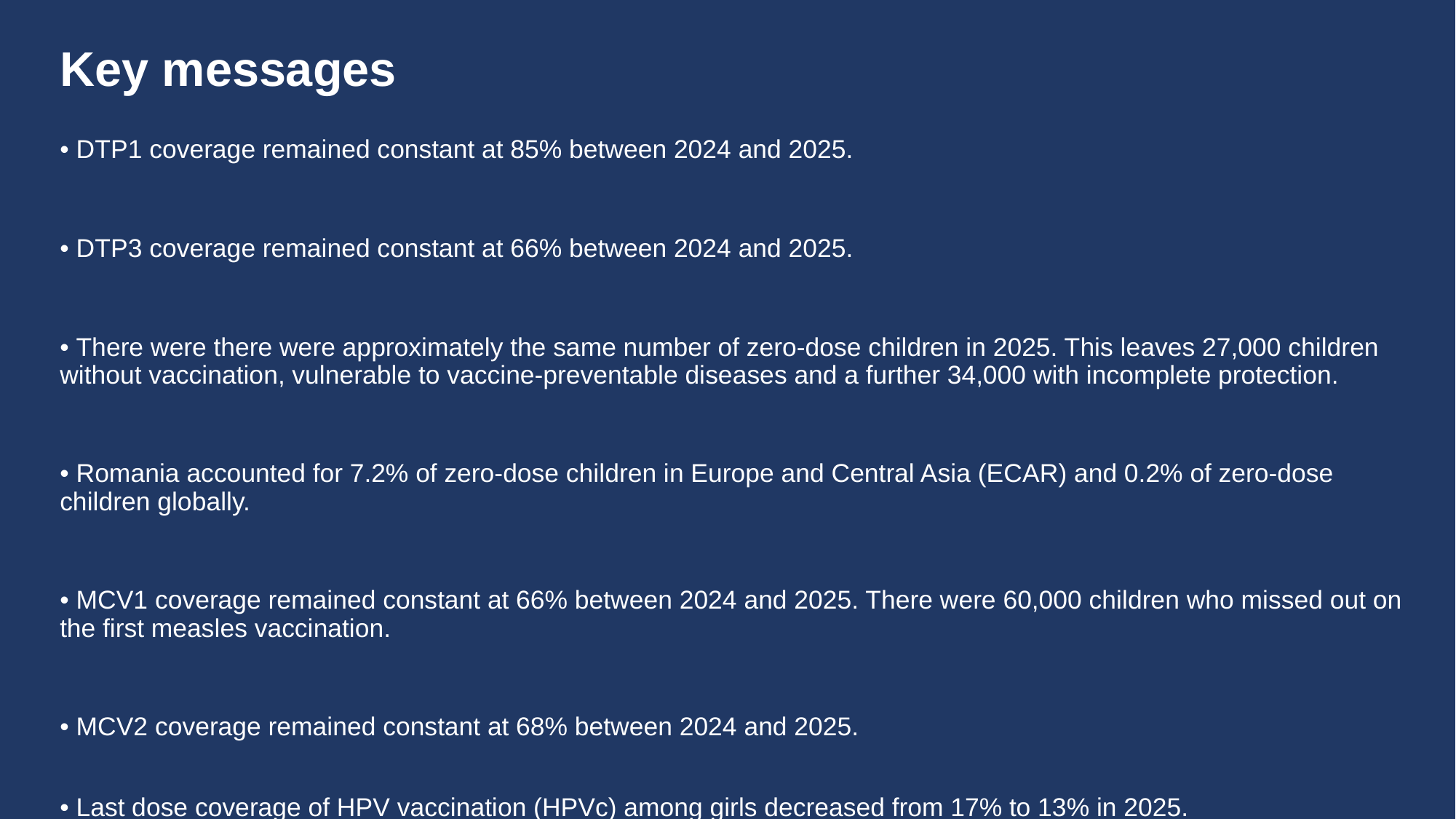

# Key messages
• DTP1 coverage remained constant at 85% between 2024 and 2025.

• DTP3 coverage remained constant at 66% between 2024 and 2025.

• There were there were approximately the same number of zero-dose children in 2025. This leaves 27,000 children without vaccination, vulnerable to vaccine-preventable diseases and a further 34,000 with incomplete protection.

• Romania accounted for 7.2% of zero-dose children in Europe and Central Asia (ECAR) and 0.2% of zero-dose children globally.

• MCV1 coverage remained constant at 66% between 2024 and 2025. There were 60,000 children who missed out on the first measles vaccination.

• MCV2 coverage remained constant at 68% between 2024 and 2025.

• Last dose coverage of HPV vaccination (HPVc) among girls decreased from 17% to 13% in 2025.